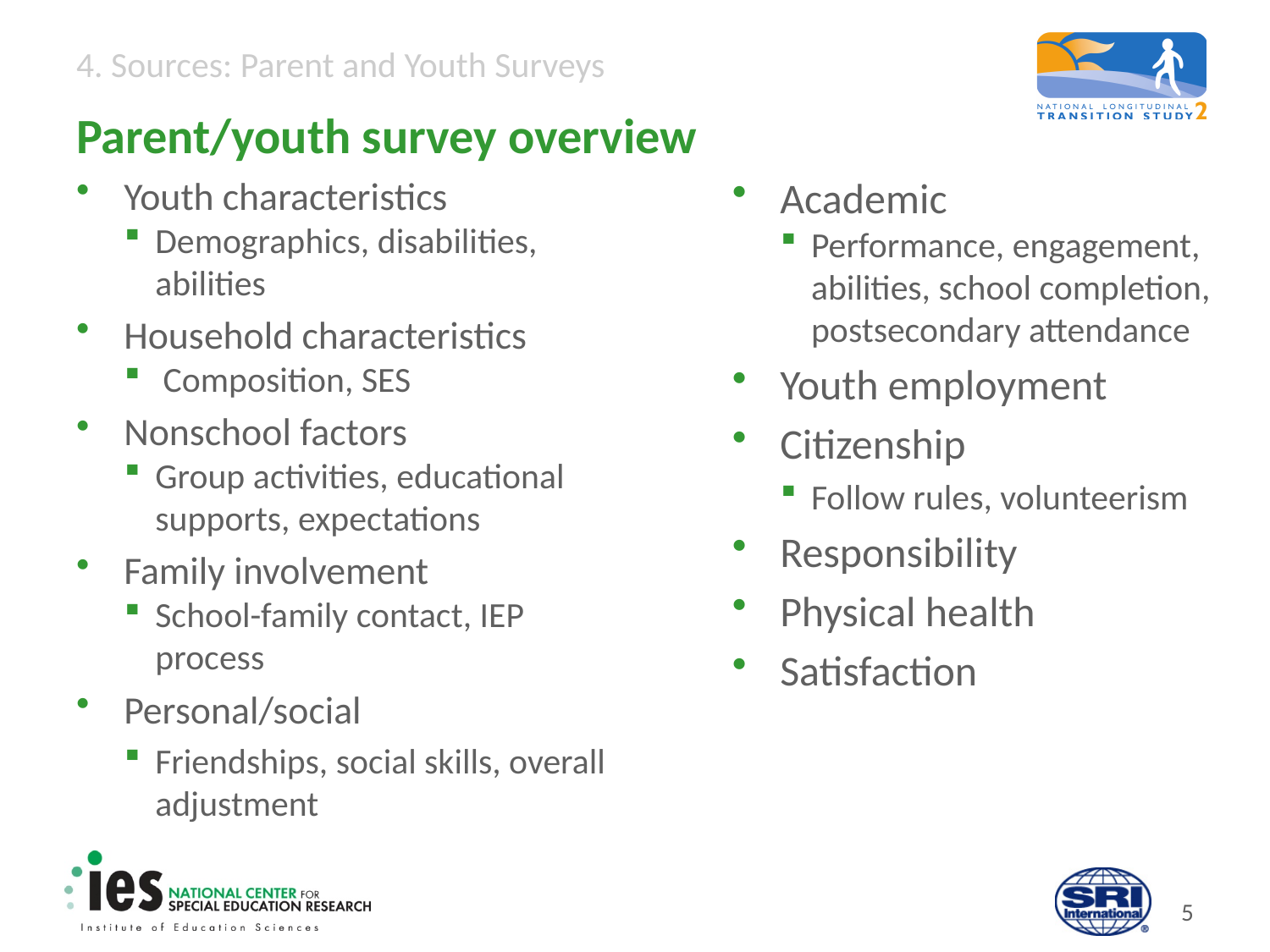

# Parent/youth survey overview
Youth characteristics
Demographics, disabilities,
abilities
Household characteristics
 Composition, SES
Nonschool factors
Group activities, educational supports, expectations
Family involvement
School-family contact, IEP
process
Personal/social
Friendships, social skills, overall adjustment

Academic
Performance, engagement, abilities, school completion, postsecondary attendance
Youth employment
Citizenship
Follow rules, volunteerism
Responsibility
Physical health
Satisfaction

5